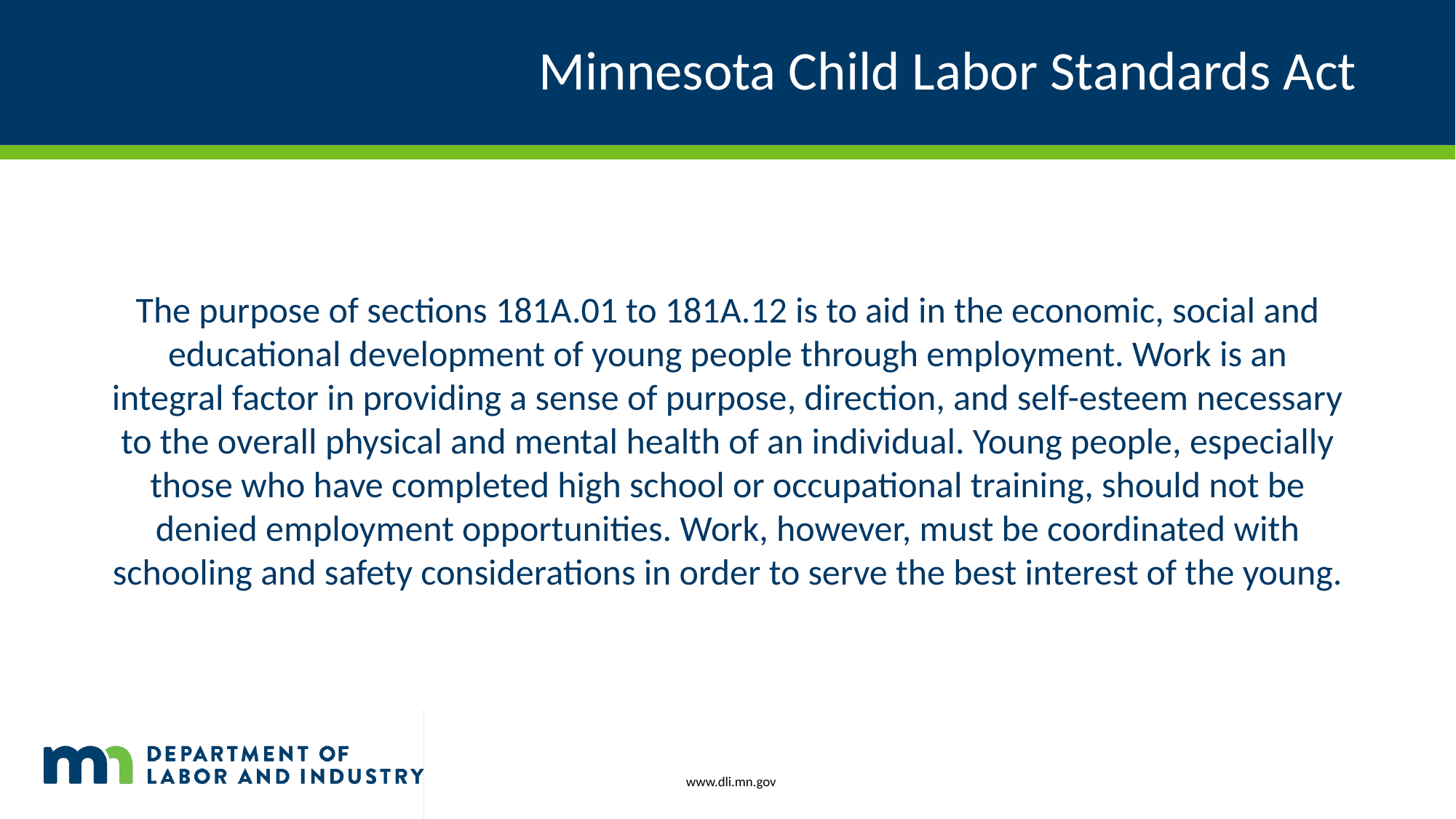

# Minnesota Child Labor Standards Act

The purpose of sections 181A.01 to 181A.12 is to aid in the economic, social and educational development of young people through employment. Work is an integral factor in providing a sense of purpose, direction, and self-esteem necessary to the overall physical and mental health of an individual. Young people, especially those who have completed high school or occupational training, should not be denied employment opportunities. Work, however, must be coordinated with schooling and safety considerations in order to serve the best interest of the young.

 www.dli.mn.gov